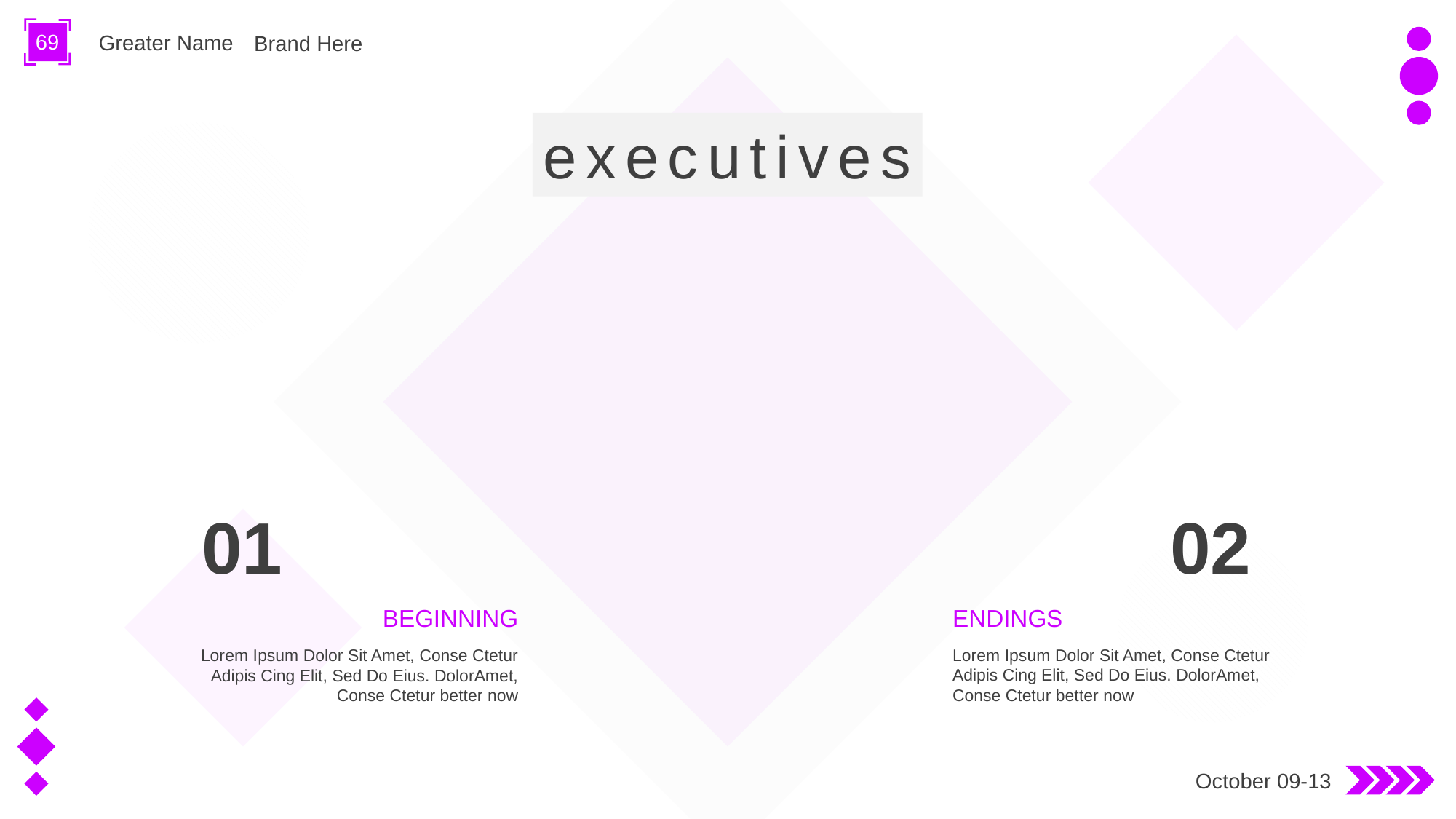

69
Greater Name
Brand Here

executives

01
02
ENDINGS
BEGINNING
Lorem Ipsum Dolor Sit Amet, Conse Ctetur Adipis Cing Elit, Sed Do Eius. DolorAmet, Conse Ctetur better now
Lorem Ipsum Dolor Sit Amet, Conse Ctetur Adipis Cing Elit, Sed Do Eius. DolorAmet, Conse Ctetur better now

October 09-13